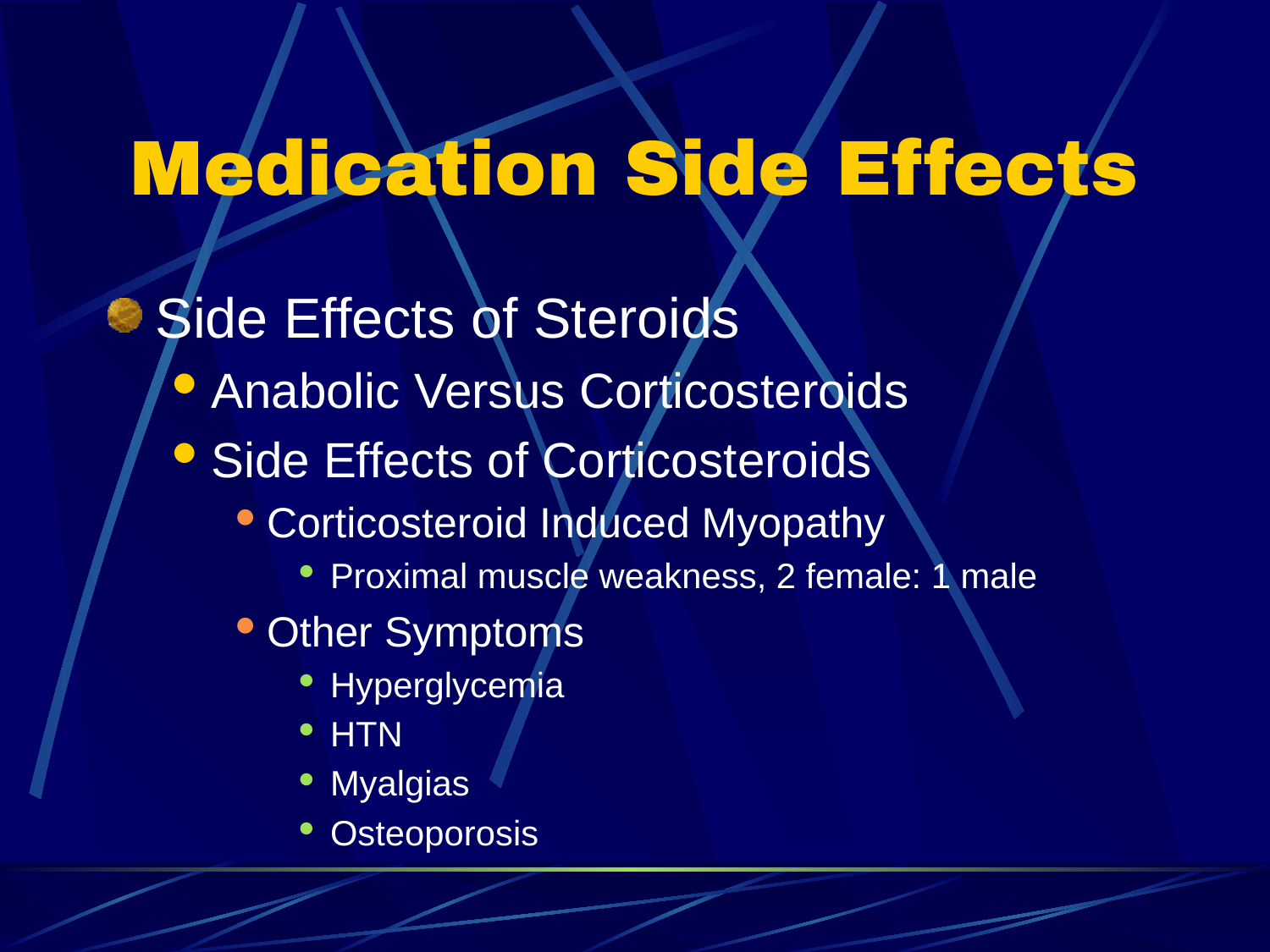

# Medication Side Effects
Side Effects of Steroids
Anabolic Versus Corticosteroids
Side Effects of Corticosteroids
Corticosteroid Induced Myopathy
Proximal muscle weakness, 2 female: 1 male
Other Symptoms
Hyperglycemia
HTN
Myalgias
Osteoporosis